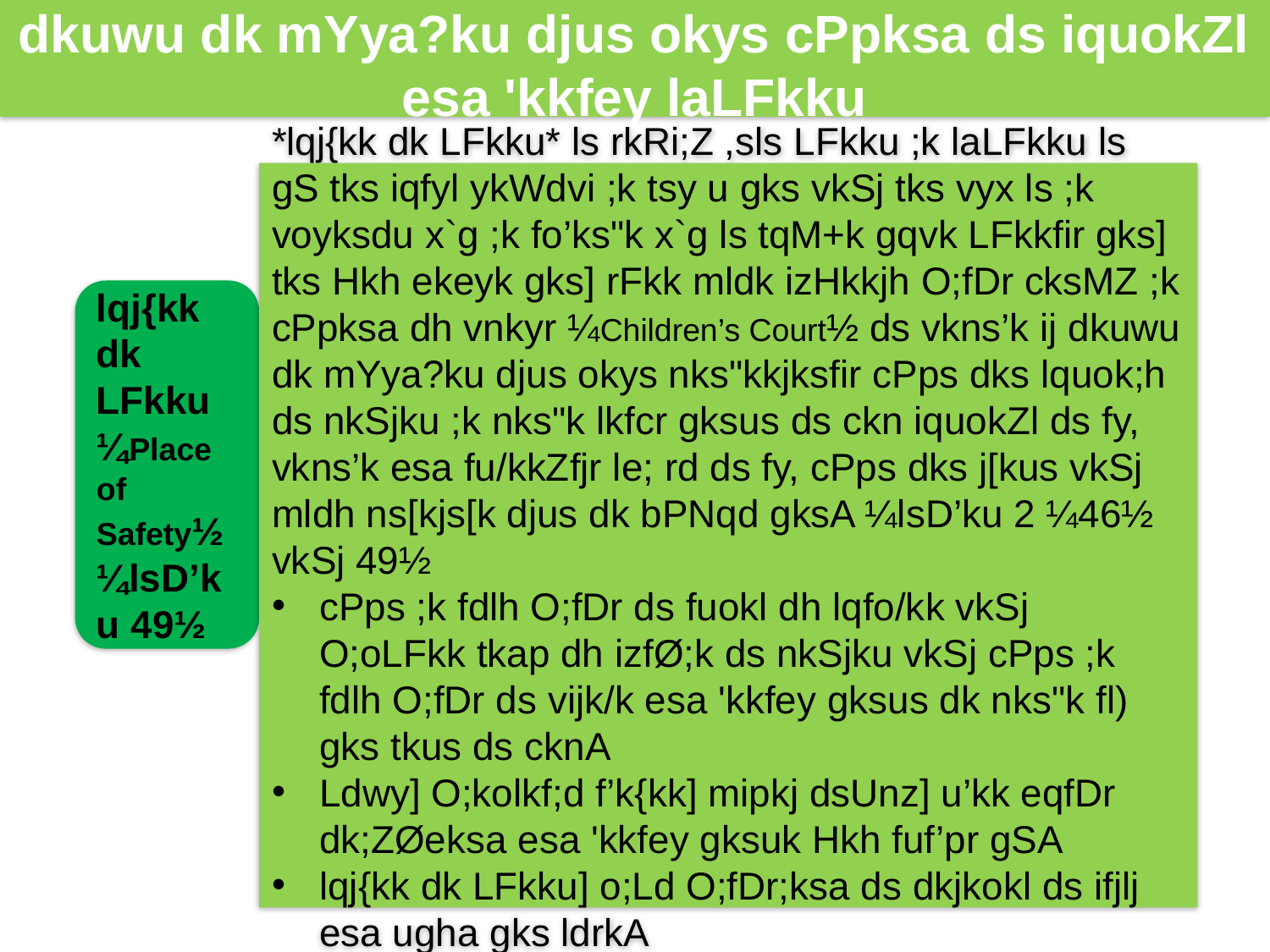

dkuwu dk mYya?ku djus okys cPpksa ds iquokZl esa 'kkfey laLFkku
*lqj{kk dk LFkku* ls rkRi;Z ,sls LFkku ;k laLFkku ls gS tks iqfyl ykWdvi ;k tsy u gks vkSj tks vyx ls ;k voyksdu x`g ;k fo’ks"k x`g ls tqM+k gqvk LFkkfir gks] tks Hkh ekeyk gks] rFkk mldk izHkkjh O;fDr cksMZ ;k cPpksa dh vnkyr ¼Children’s Court½ ds vkns’k ij dkuwu dk mYya?ku djus okys nks"kkjksfir cPps dks lquok;h ds nkSjku ;k nks"k lkfcr gksus ds ckn iquokZl ds fy, vkns’k esa fu/kkZfjr le; rd ds fy, cPps dks j[kus vkSj mldh ns[kjs[k djus dk bPNqd gksA ¼lsD’ku 2 ¼46½ vkSj 49½
cPps ;k fdlh O;fDr ds fuokl dh lqfo/kk vkSj O;oLFkk tkap dh izfØ;k ds nkSjku vkSj cPps ;k fdlh O;fDr ds vijk/k esa 'kkfey gksus dk nks"k fl) gks tkus ds cknA
Ldwy] O;kolkf;d f’k{kk] mipkj dsUnz] u’kk eqfDr dk;ZØeksa esa 'kkfey gksuk Hkh fuf’pr gSA
lqj{kk dk LFkku] o;Ld O;fDr;ksa ds dkjkokl ds ifjlj esa ugha gks ldrkA
lqj{kk dk LFkku
¼Place of Safety½
¼lsD’ku 49½